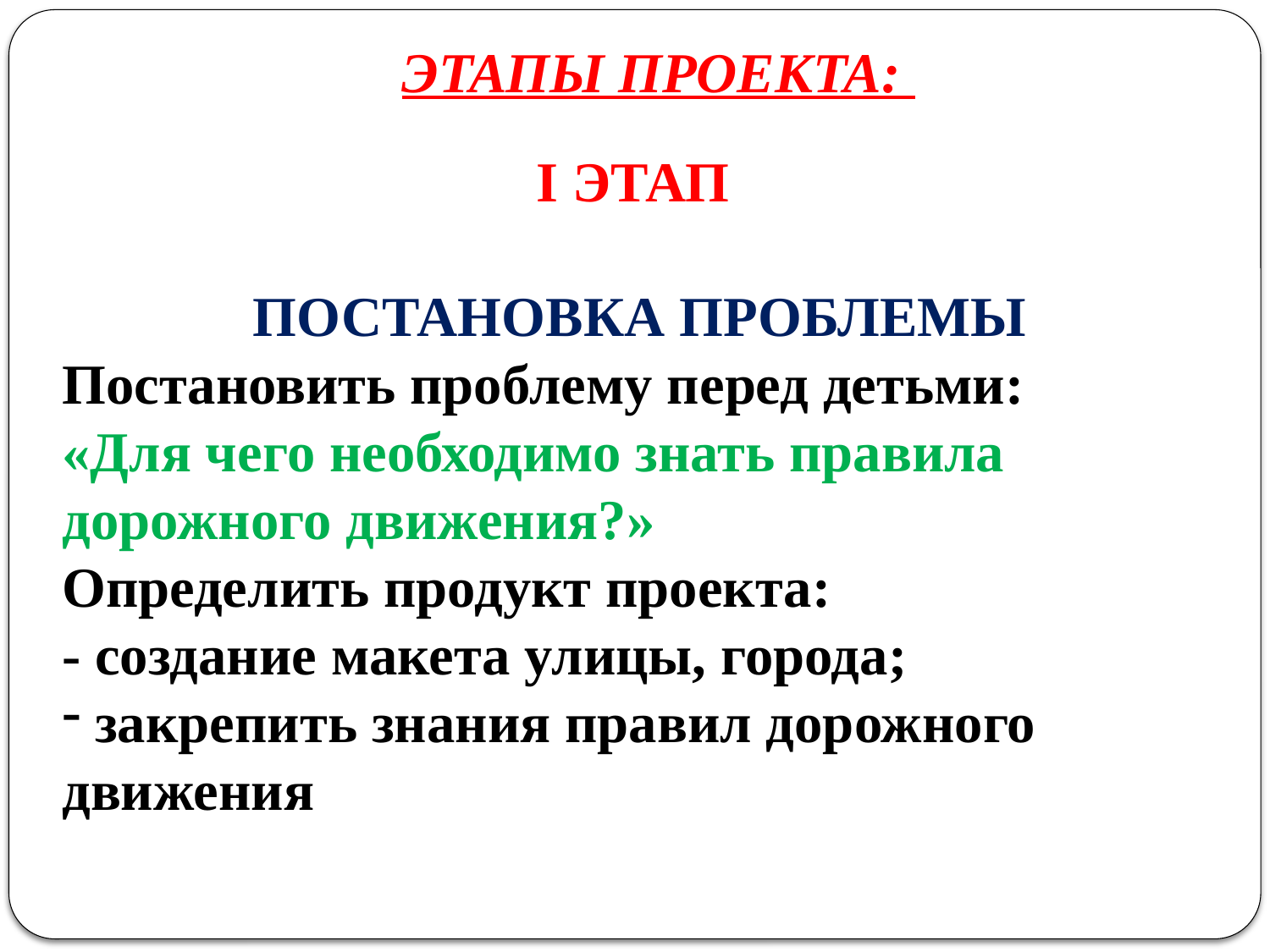

ЭТАПЫ ПРОЕКТА:
I ЭТАП

ПОСТАНОВКА ПРОБЛЕМЫ
Постановить проблему перед детьми:
«Для чего необходимо знать правила дорожного движения?»
Определить продукт проекта:
- создание макета улицы, города;
 закрепить знания правил дорожного движения